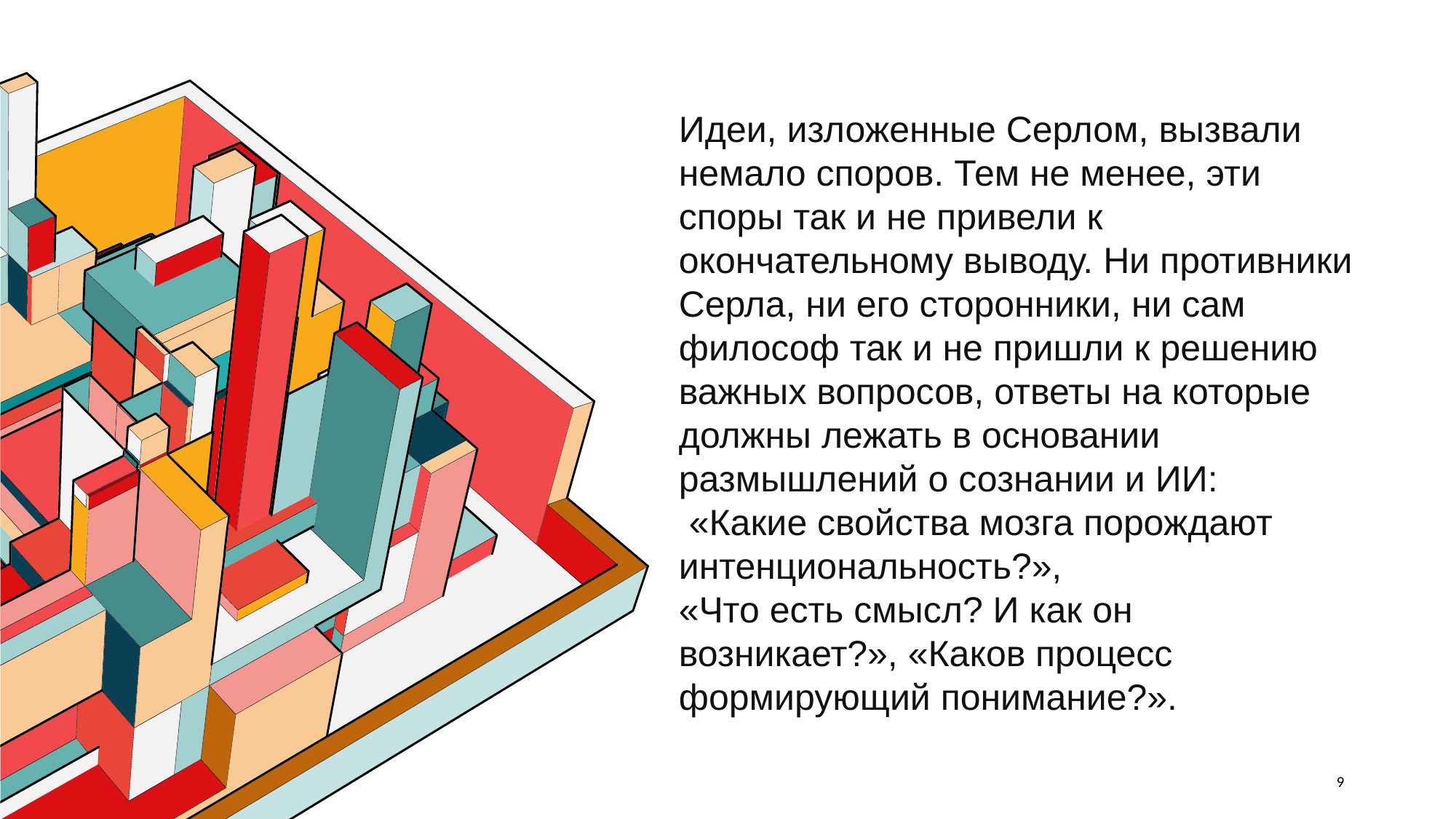

Идеи, изложенные Серлом, вызвали немало споров. Тем не менее, эти споры так и не привели к окончательному выводу. Ни противники Серла, ни его сторонники, ни сам философ так и не пришли к решению важных вопросов, ответы на которые должны лежать в основании размышлений о сознании и ИИ:
 «Какие свойства мозга порождают интенциональность?»,
«Что есть смысл? И как он возникает?», «Каков процесс формирующий понимание?».
9